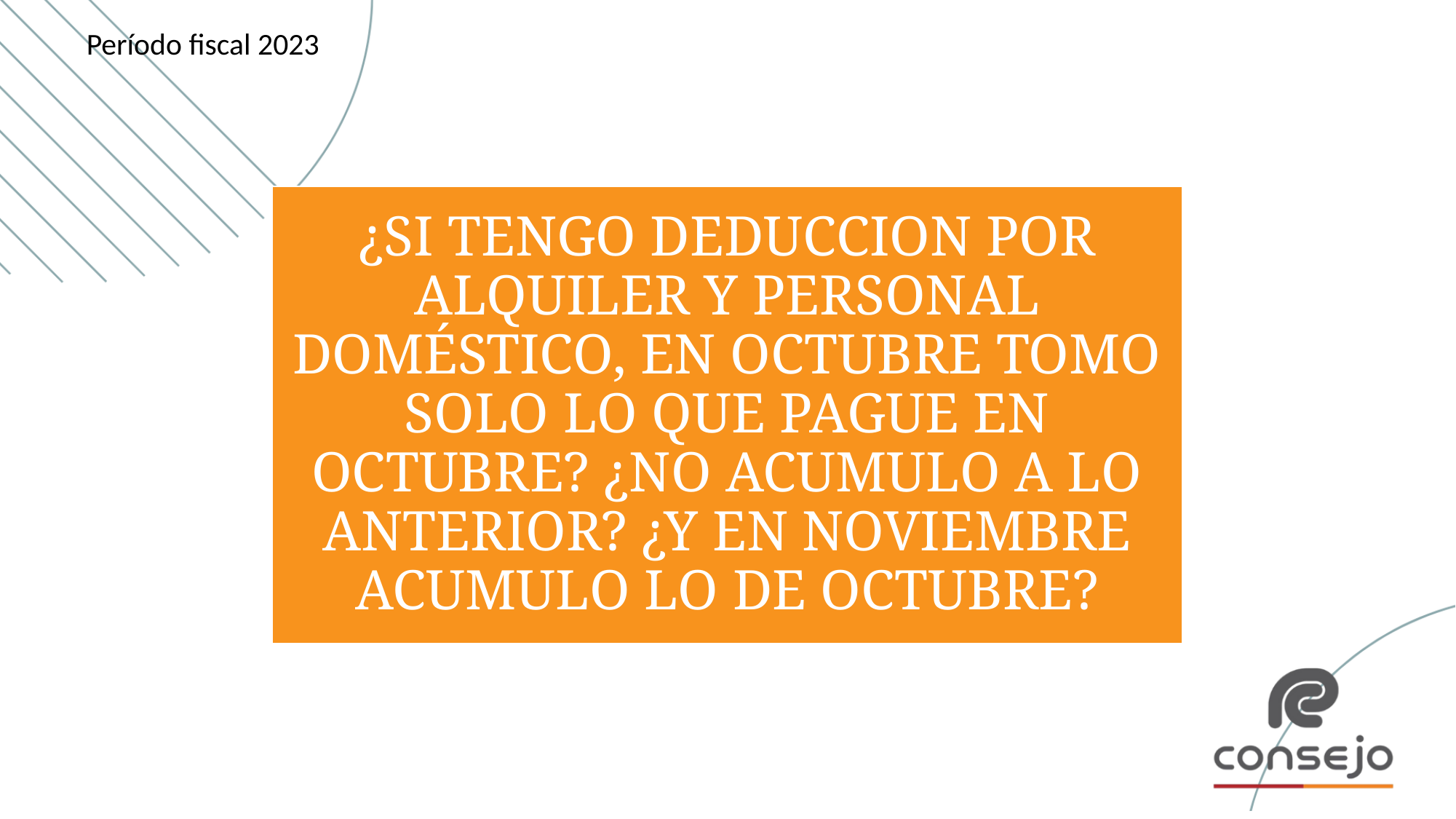

Período fiscal 2023
¿SI TENGO DEDUCCION POR ALQUILER Y PERSONAL DOMÉSTICO, EN OCTUBRE TOMO SOLO LO QUE PAGUE EN OCTUBRE? ¿NO ACUMULO A LO ANTERIOR? ¿Y EN NOVIEMBRE ACUMULO LO DE OCTUBRE?